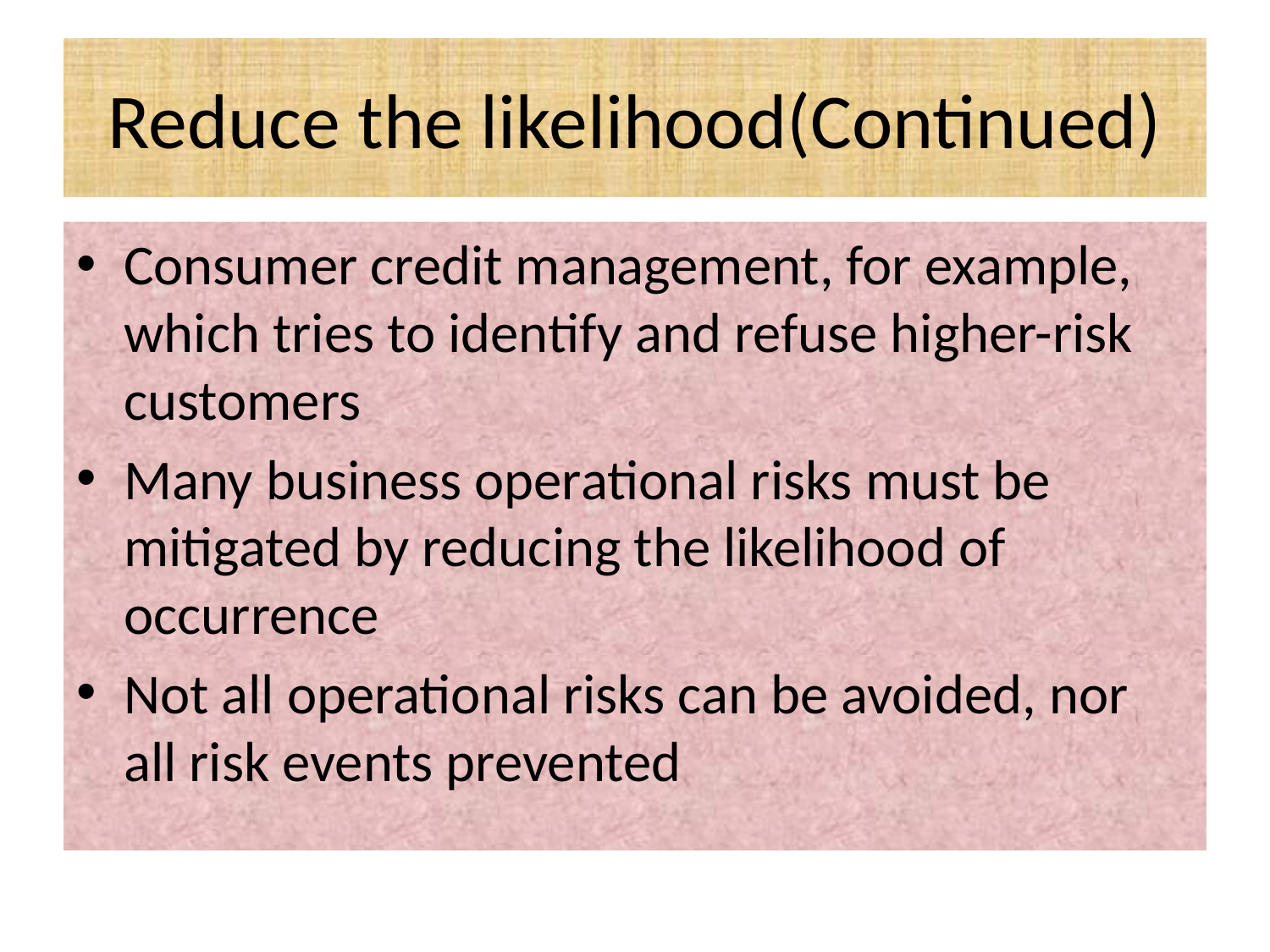

# Reduce the likelihood(Continued)
Consumer credit management, for example, which tries to identify and refuse higher-risk customers
Many business operational risks must be mitigated by reducing the likelihood of occurrence
Not all operational risks can be avoided, nor all risk events prevented